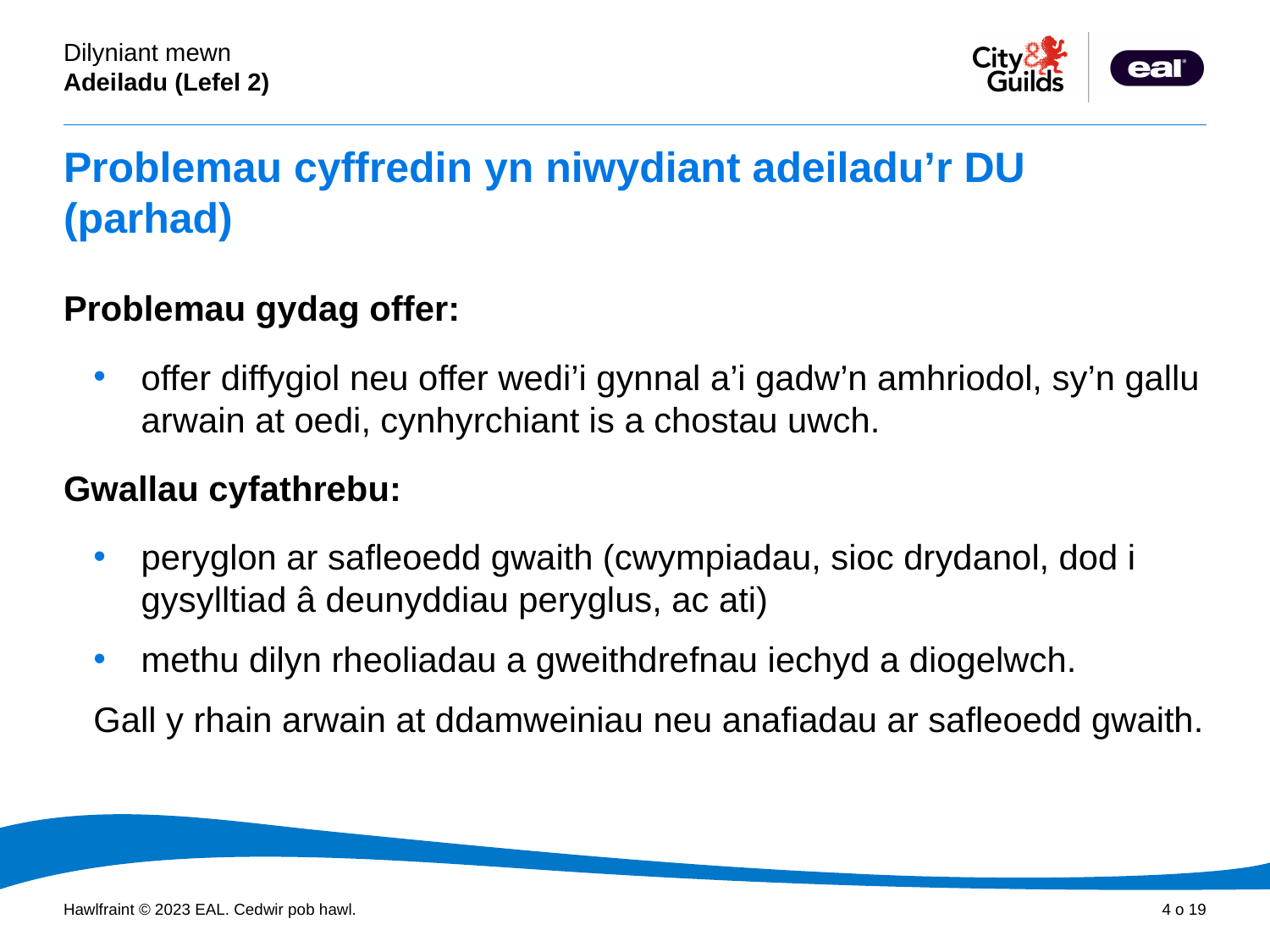

# Problemau cyffredin yn niwydiant adeiladu’r DU (parhad)
Problemau gydag offer:
offer diffygiol neu offer wedi’i gynnal a’i gadw’n amhriodol, sy’n gallu arwain at oedi, cynhyrchiant is a chostau uwch.
Gwallau cyfathrebu:
peryglon ar safleoedd gwaith (cwympiadau, sioc drydanol, dod i gysylltiad â deunyddiau peryglus, ac ati)
methu dilyn rheoliadau a gweithdrefnau iechyd a diogelwch.
Gall y rhain arwain at ddamweiniau neu anafiadau ar safleoedd gwaith.